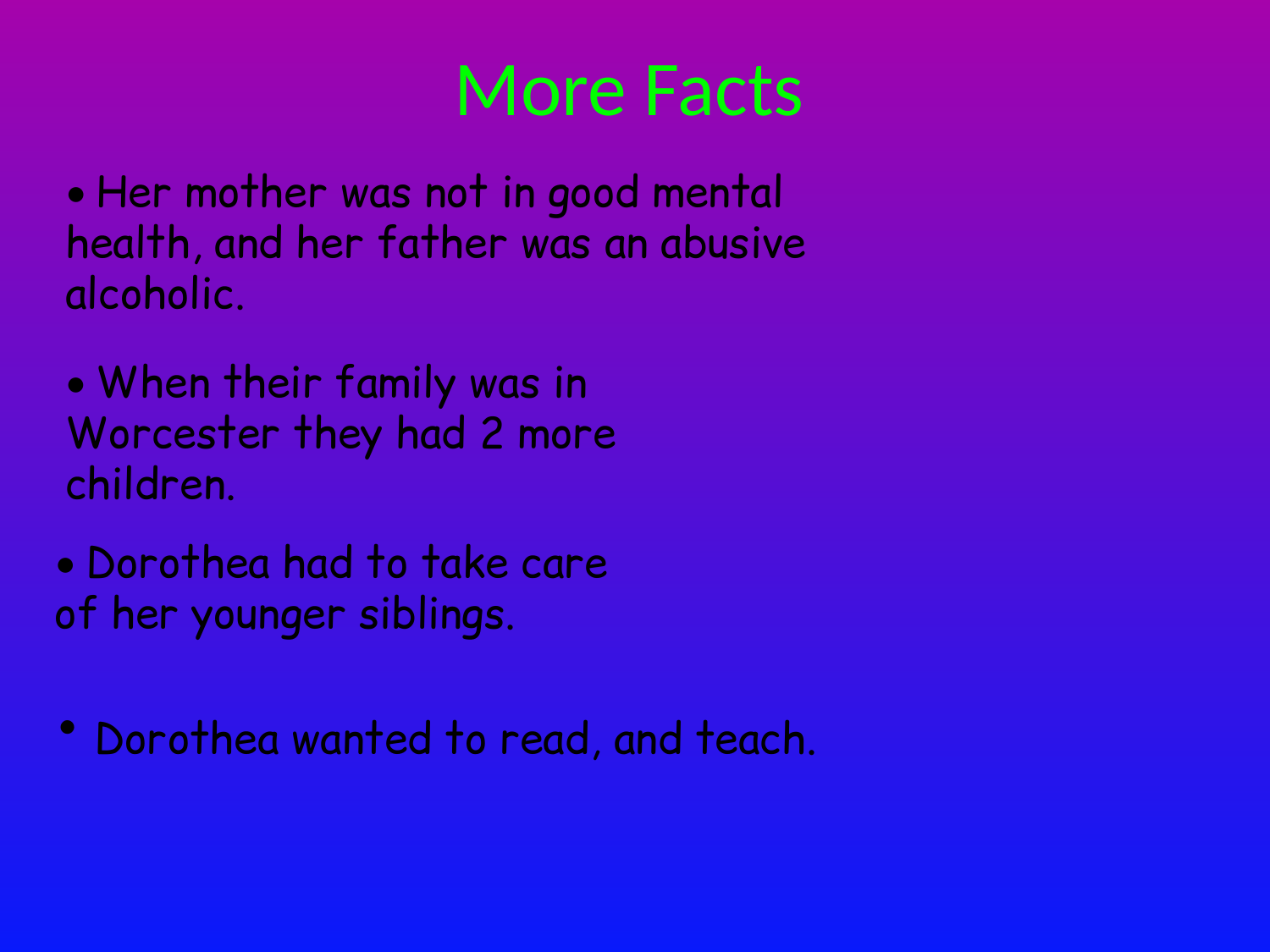

More Facts
• Her mother was not in good mental health, and her father was an abusive alcoholic.
• When their family was in Worcester they had 2 more children.
• Dorothea had to take care of her younger siblings.
• Dorothea wanted to read, and teach.